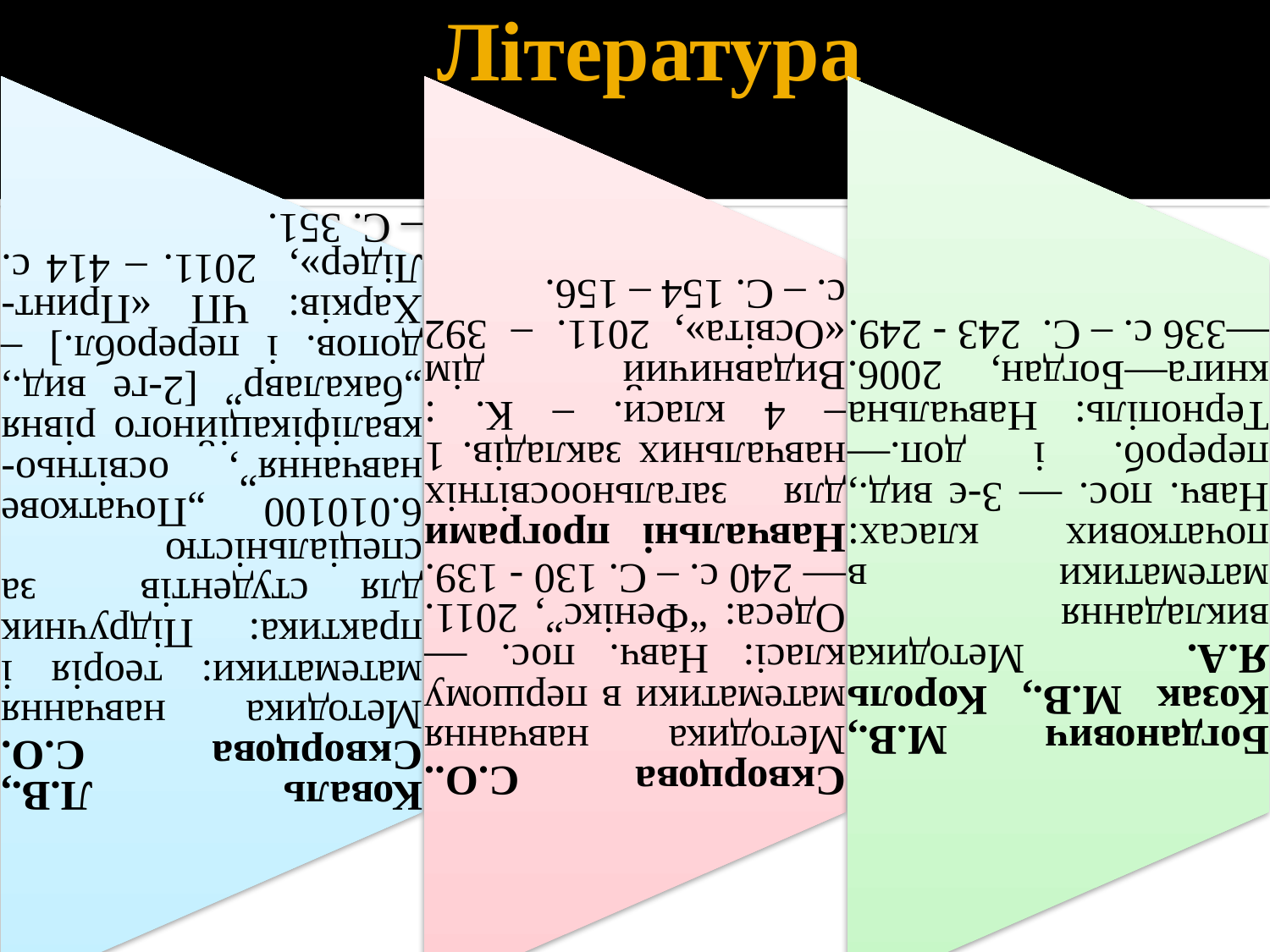

# Література

Коваль Л.В., Скворцова С.О. Методика навчання математики: теорія і практика: Підручник для студентів  за спеціальністю 6.010100 „Початкове навчання”, освітньо-кваліфікаційного рівня „бакалавр” [2-ге вид., допов. і переробл.] – Харків: ЧП «Принт-Лідер»,  2011. – 414 с. – С. 351.
Скворцова С.О.. Методика навчання математики в першому класі: Навч. пос. — Одеса: “Фенікс”, 2011.— 240 с. – С. 130 - 139.
Навчальні програми для  загальноосвітніх навчальних закладів. 1 – 4 класи. – К. : Видавничий дім «Освіта», 2011. – 392 с. – С. 154 – 156.
Богданович М.В., Козак М.В., Король Я.А. Методика викладання математики в початкових класах: Навч. пос. — 3-є вид., перероб. і доп.—Тернопіль: Навчальна книга—Богдан, 2006.—336 с. – С.  243 - 249.